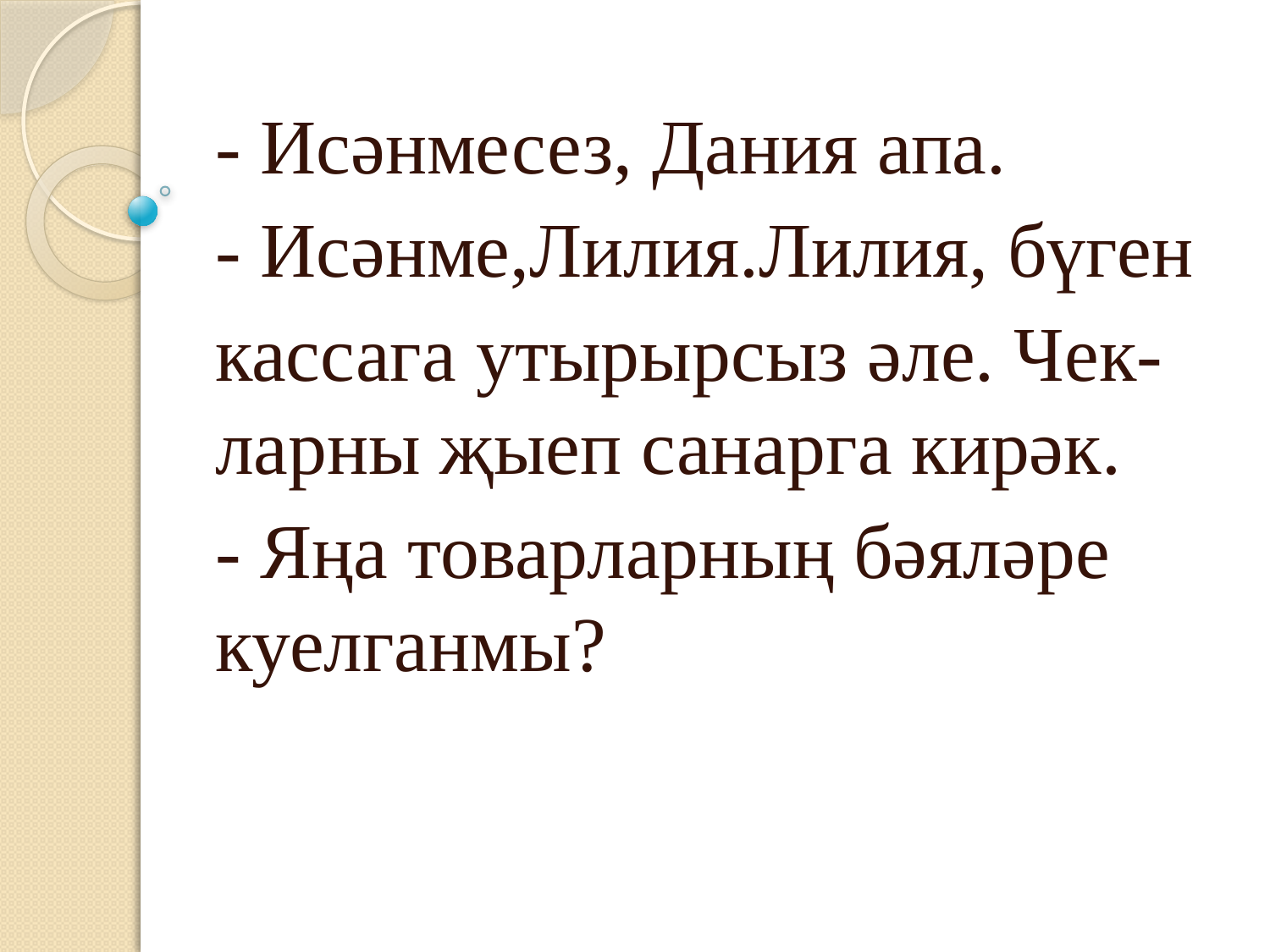

- Исәнмесез, Дания апа.
- Исәнме,Лилия.Лилия, бүген
кассага утырырсыз әле. Чек-ларны җыеп санарга кирәк.
- Яңа товарларның бәяләре куелганмы?